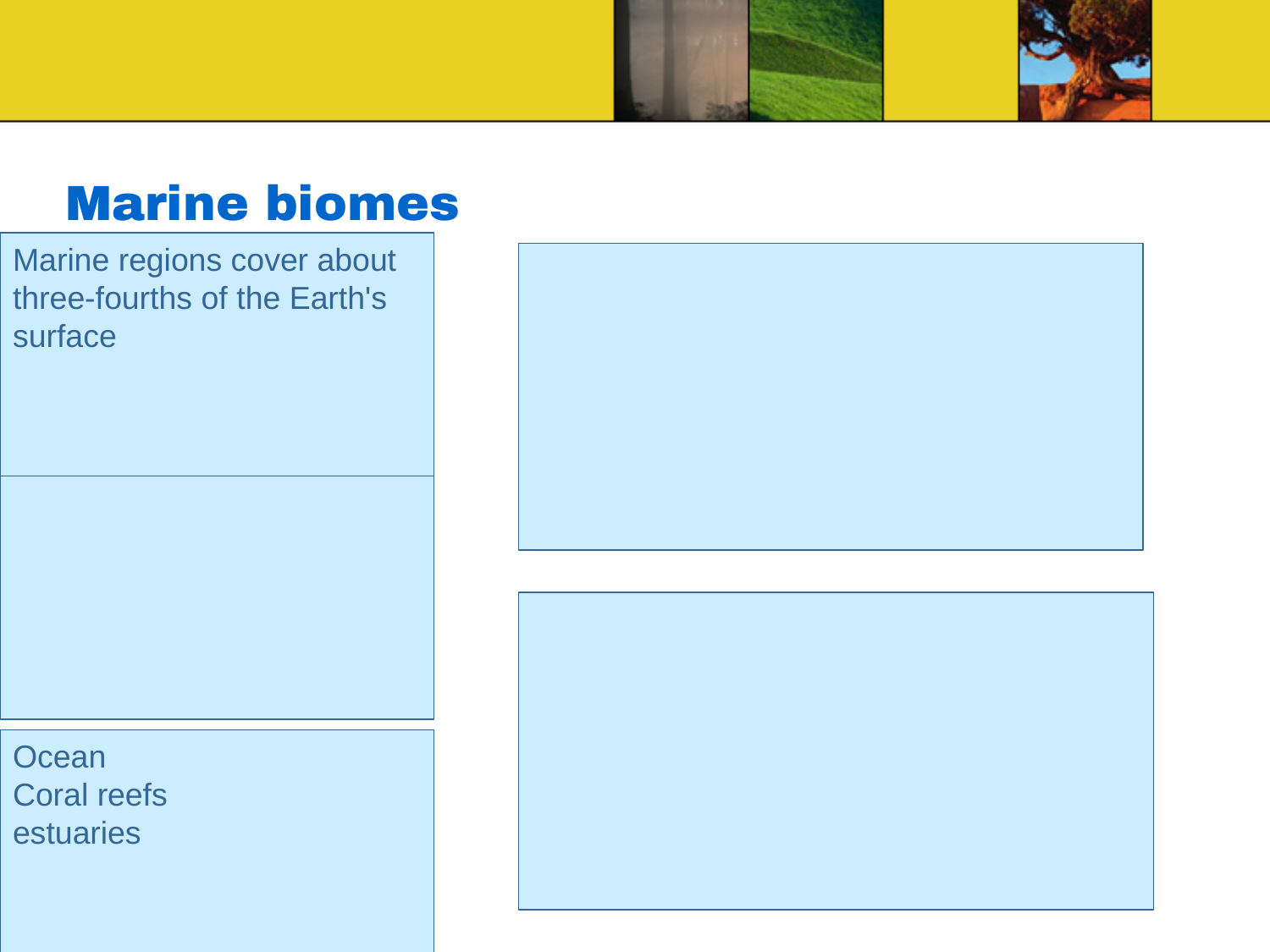

# Marine biomes
Marine regions cover about three-fourths of the Earth's surface

Ocean
Coral reefs
estuaries